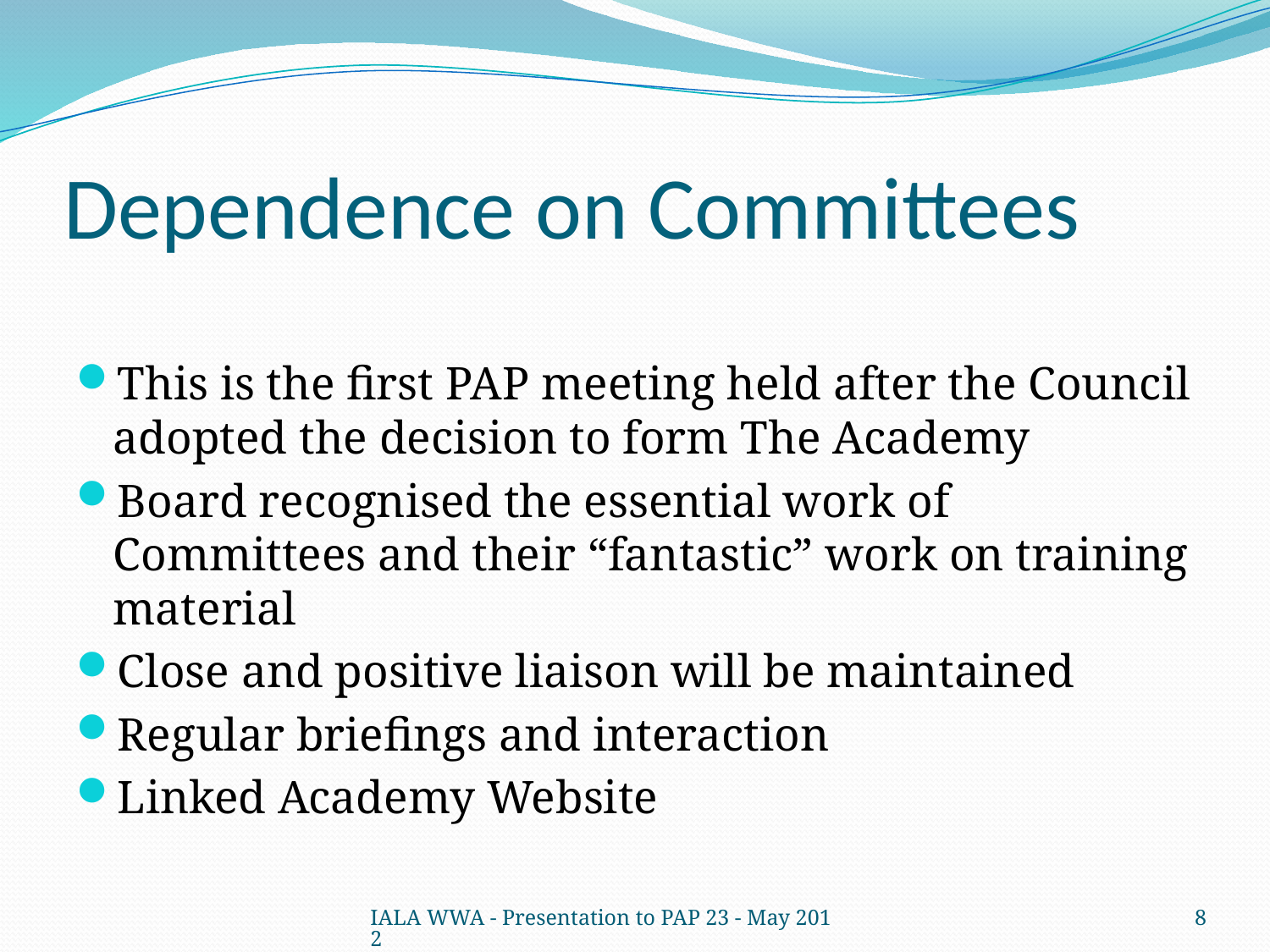

# Dependence on Committees

This is the first PAP meeting held after the Council adopted the decision to form The Academy
Board recognised the essential work of Committees and their “fantastic” work on training material
Close and positive liaison will be maintained
Regular briefings and interaction
Linked Academy Website

IALA WWA - Presentation to PAP 23 - May 2012
8